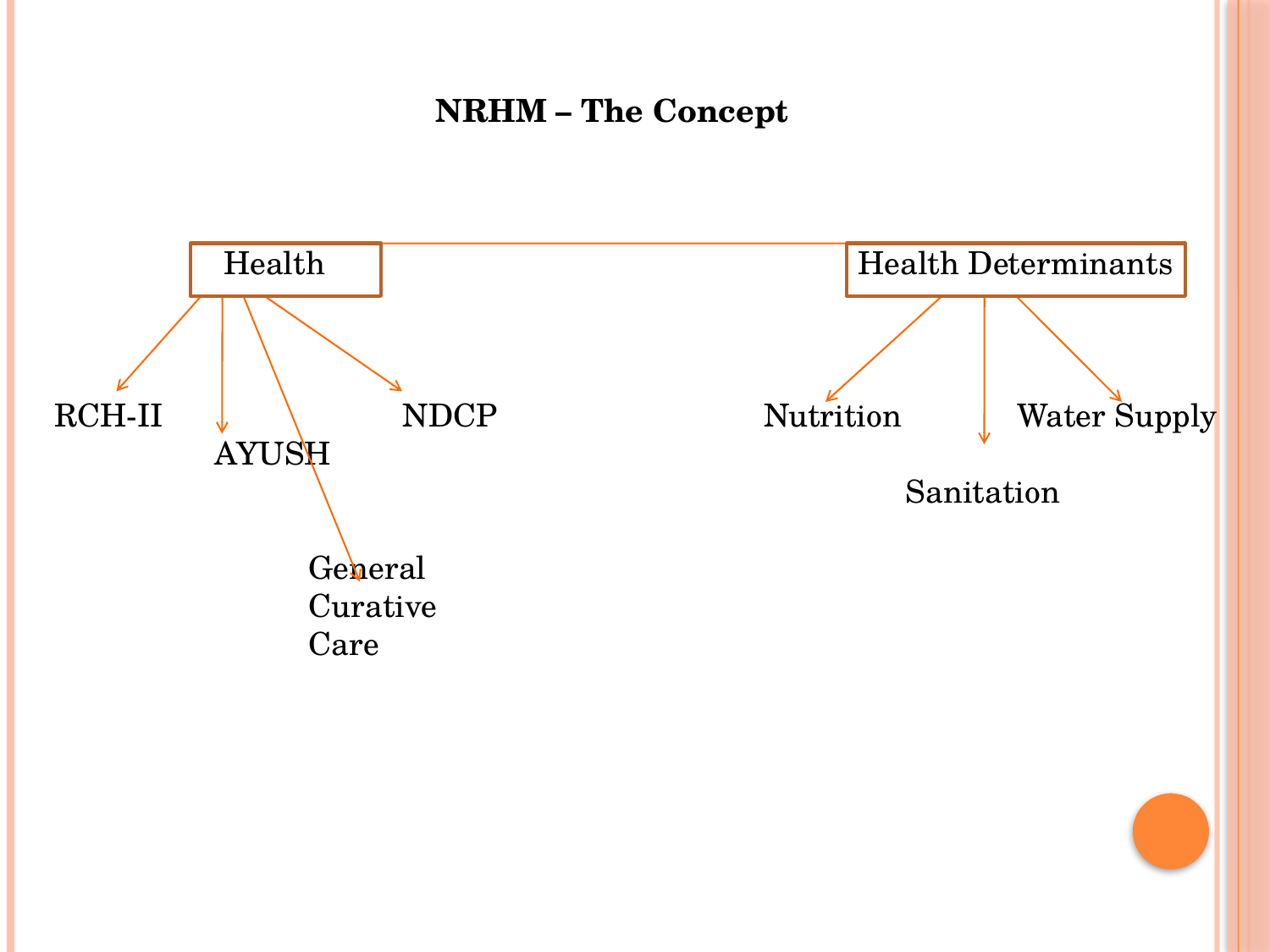

NRHM – The Concept

                   Health                                                            Health Determinants

RCH-II                           NDCP                              Nutrition             Water Supply
                  AYUSH
						          Sanitation

		General
		Curative
		Care